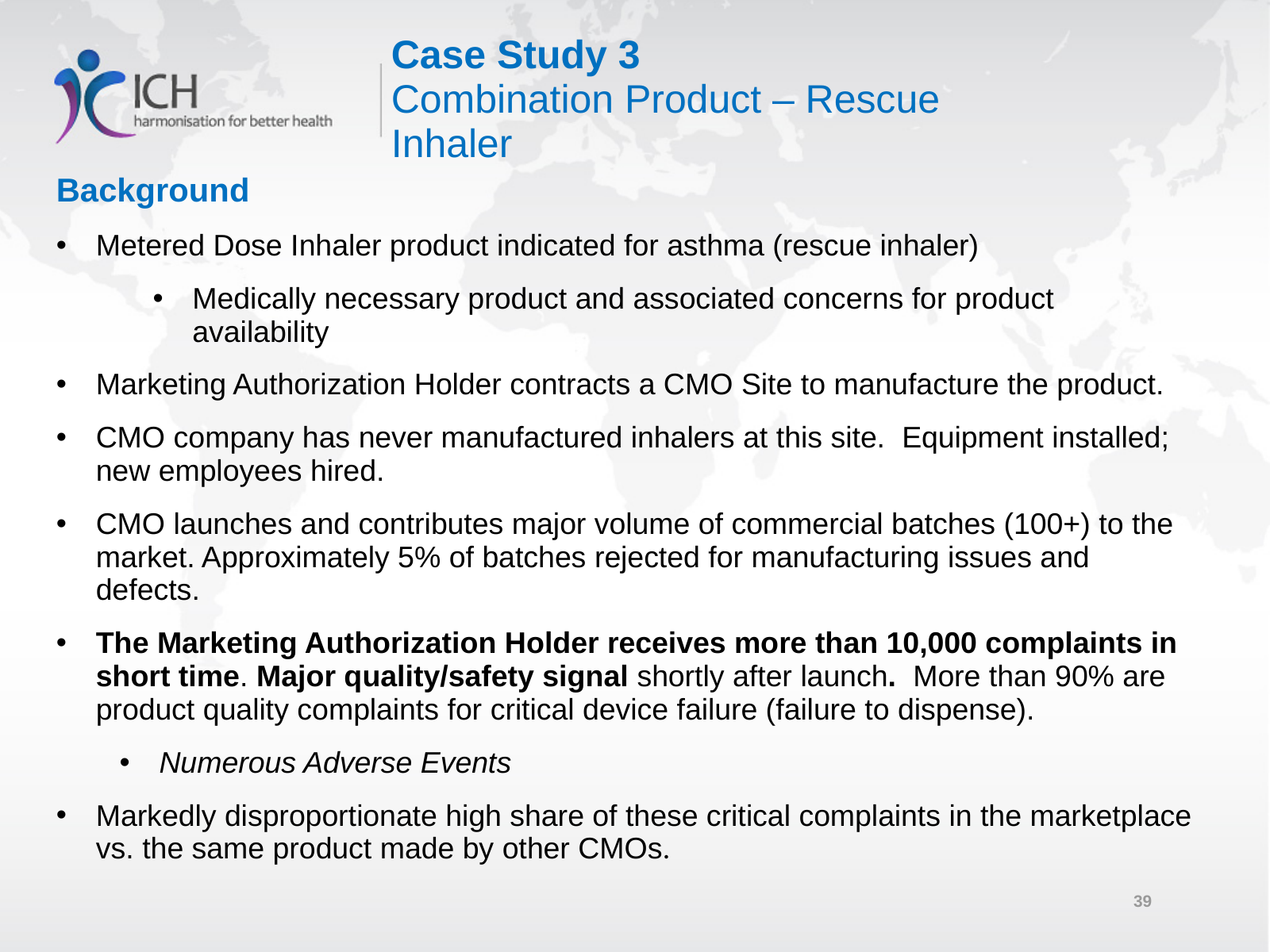

Case Study 3
Combination Product – Rescue Inhaler

Background
Metered Dose Inhaler product indicated for asthma (rescue inhaler)
Medically necessary product and associated concerns for product availability
Marketing Authorization Holder contracts a CMO Site to manufacture the product.
CMO company has never manufactured inhalers at this site.  Equipment installed; new employees hired.
CMO launches and contributes major volume of commercial batches (100+) to the market. Approximately 5% of batches rejected for manufacturing issues and defects.
The Marketing Authorization Holder receives more than 10,000 complaints in short time. Major quality/safety signal shortly after launch.  More than 90% are product quality complaints for critical device failure (failure to dispense).
Numerous Adverse Events
Markedly disproportionate high share of these critical complaints in the marketplace vs. the same product made by other CMOs.